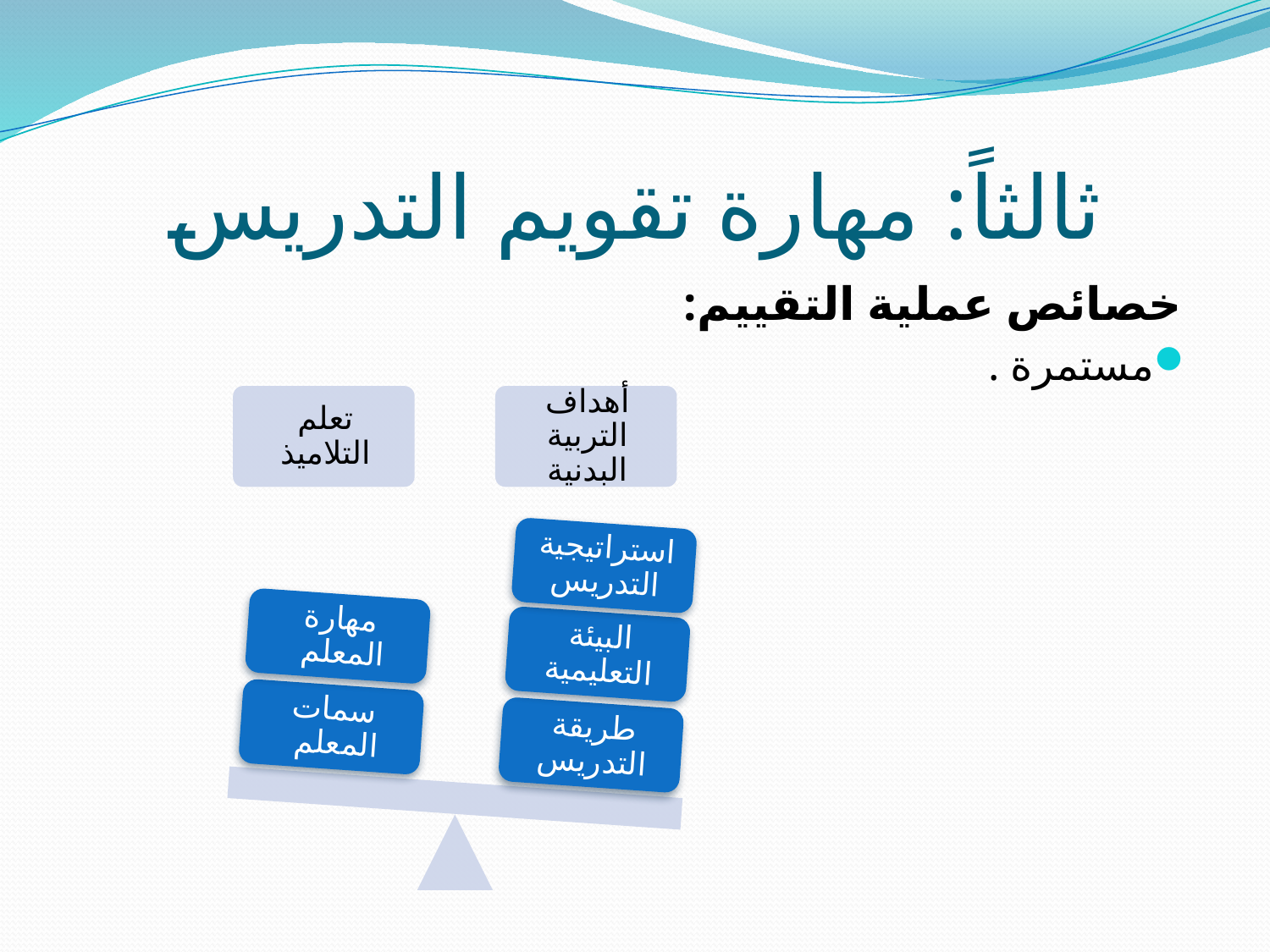

# ثالثاً: مهارة تقويم التدريس
 خصائص عملية التقييم:
مستمرة .
تعلم التلاميذ
أهداف التربية البدنية
طريقة التدريس
البيئة التعليمية
استراتيجية التدريس
سمات المعلم
مهارة المعلم